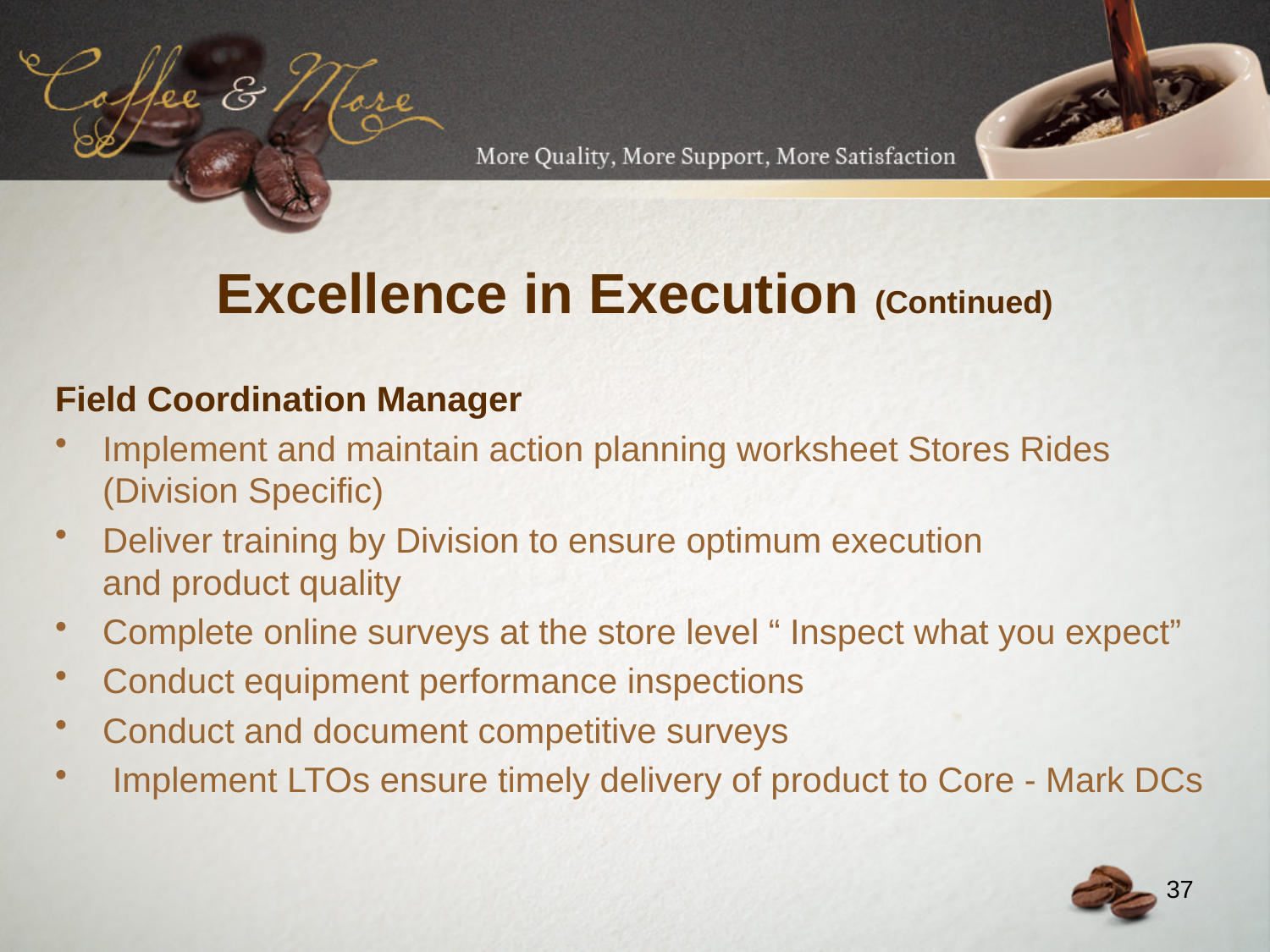

# Excellence in Execution (Continued)
Field Coordination Manager
Implement and maintain action planning worksheet Stores Rides (Division Specific)
Deliver training by Division to ensure optimum execution
and product quality
Complete online surveys at the store level “ Inspect what you expect”
Conduct equipment performance inspections
Conduct and document competitive surveys
 Implement LTOs ensure timely delivery of product to Core - Mark DCs

37